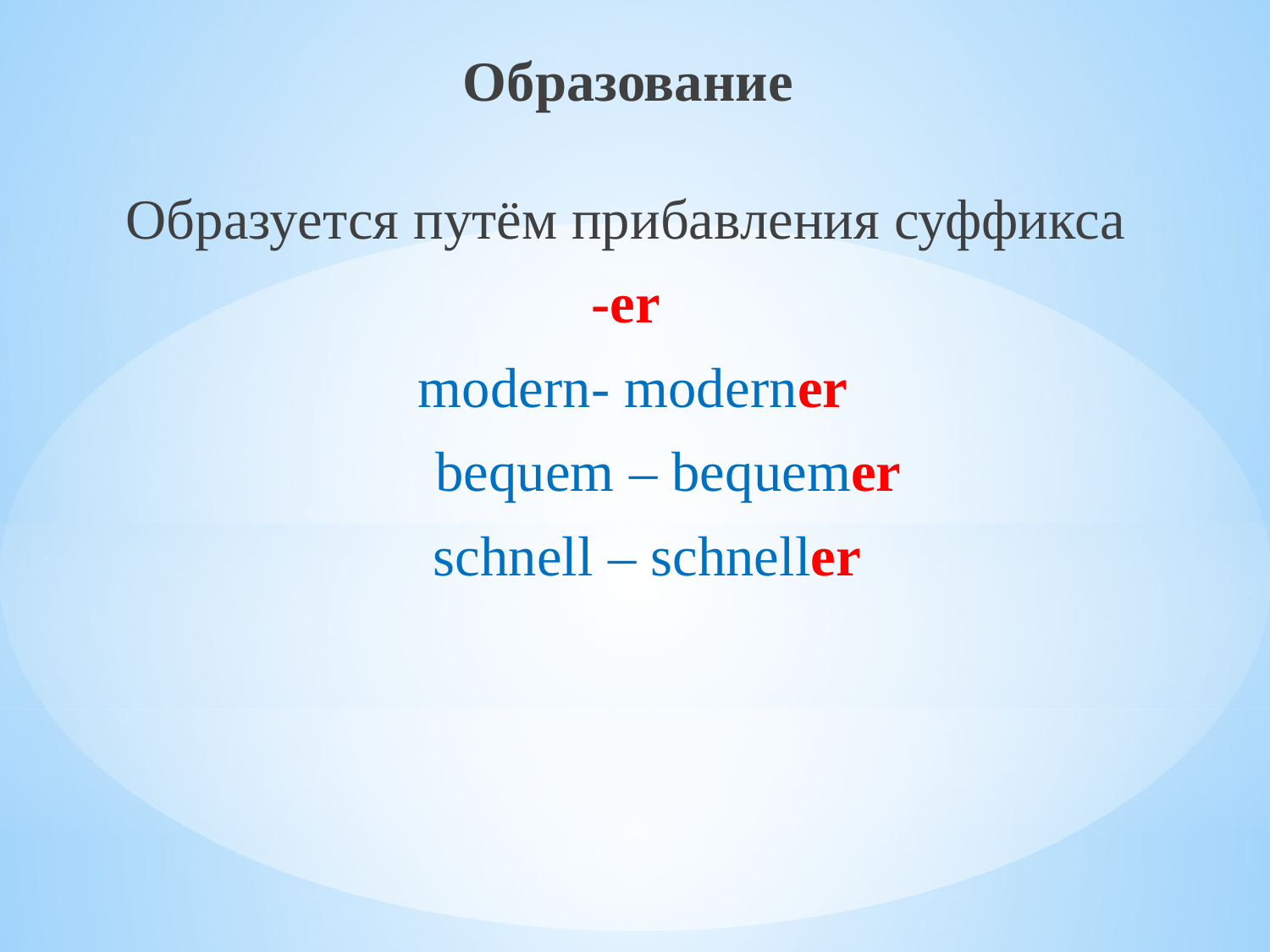

Образование
Образуется путём прибавления суффикса
-er
modern- moderner
     bequem – bequemer
  schnell – schneller